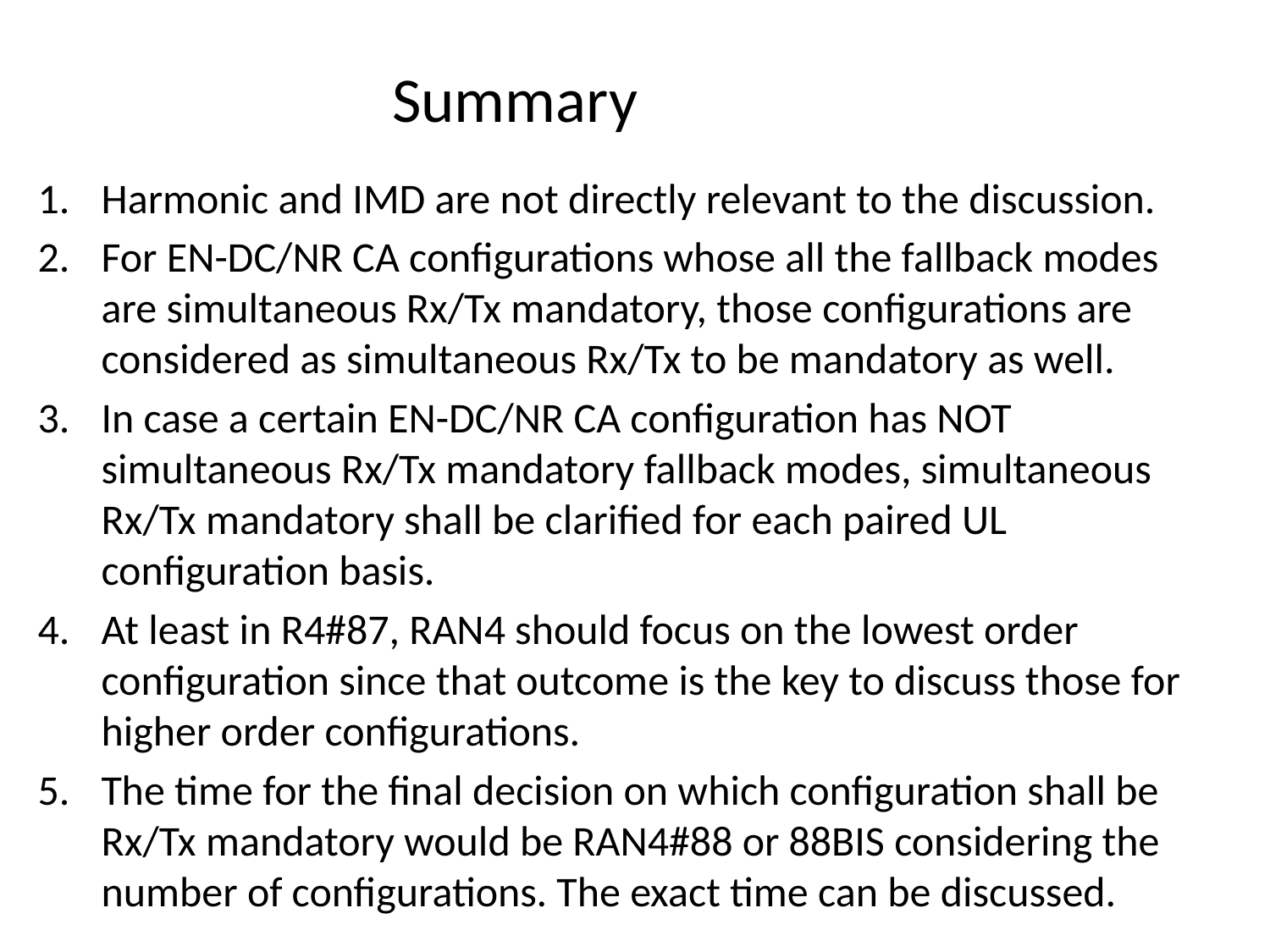

# Summary
Harmonic and IMD are not directly relevant to the discussion.
For EN-DC/NR CA configurations whose all the fallback modes are simultaneous Rx/Tx mandatory, those configurations are considered as simultaneous Rx/Tx to be mandatory as well.
In case a certain EN-DC/NR CA configuration has NOT simultaneous Rx/Tx mandatory fallback modes, simultaneous Rx/Tx mandatory shall be clarified for each paired UL configuration basis.
At least in R4#87, RAN4 should focus on the lowest order configuration since that outcome is the key to discuss those for higher order configurations.
The time for the final decision on which configuration shall be Rx/Tx mandatory would be RAN4#88 or 88BIS considering the number of configurations. The exact time can be discussed.
Slide 7